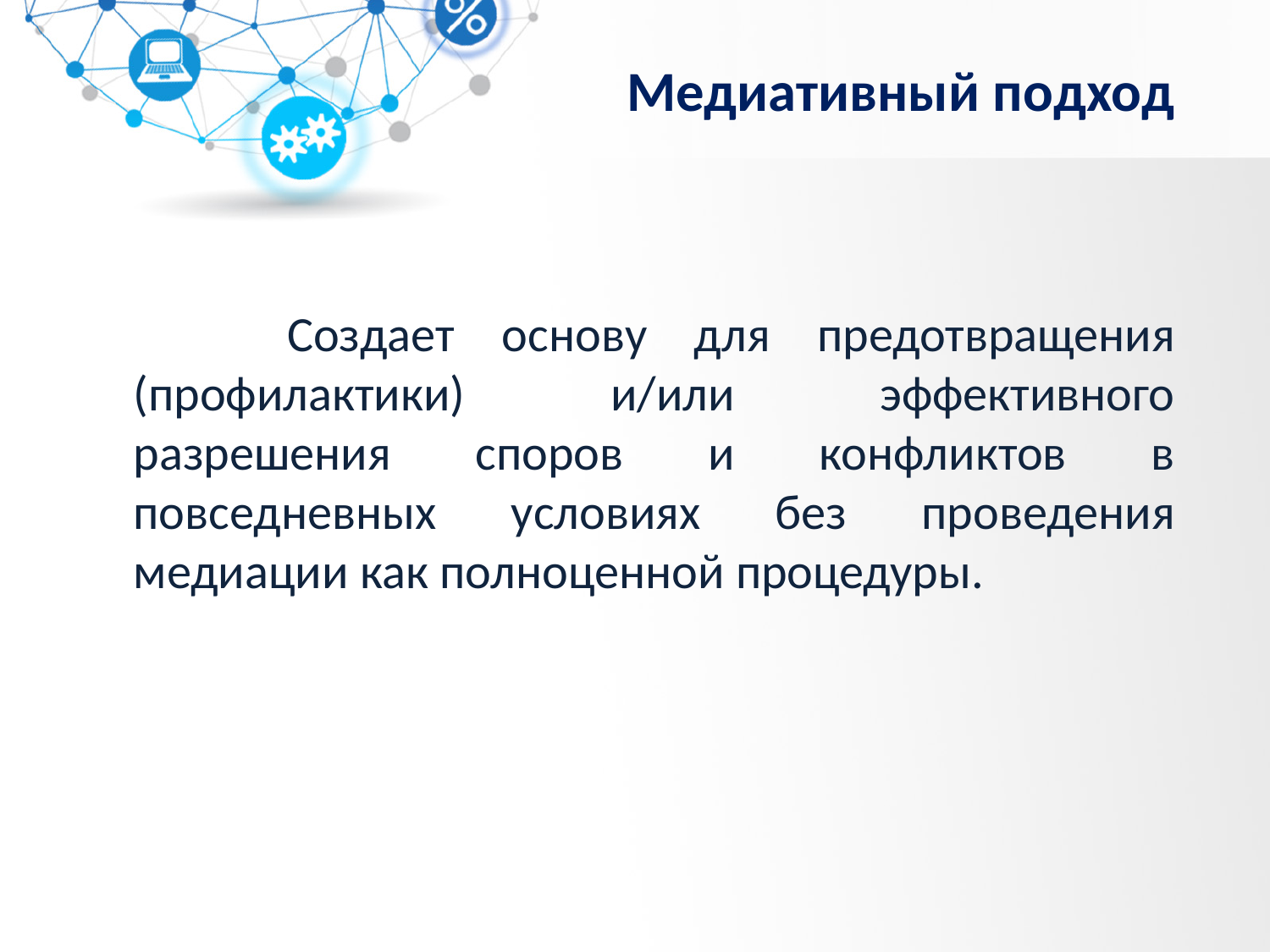

# Медиативный подход
    Создает основу для предотвращения (профилактики) и/или эффективного разрешения споров и конфликтов в повседневных условиях без проведения медиации как полноценной процедуры.